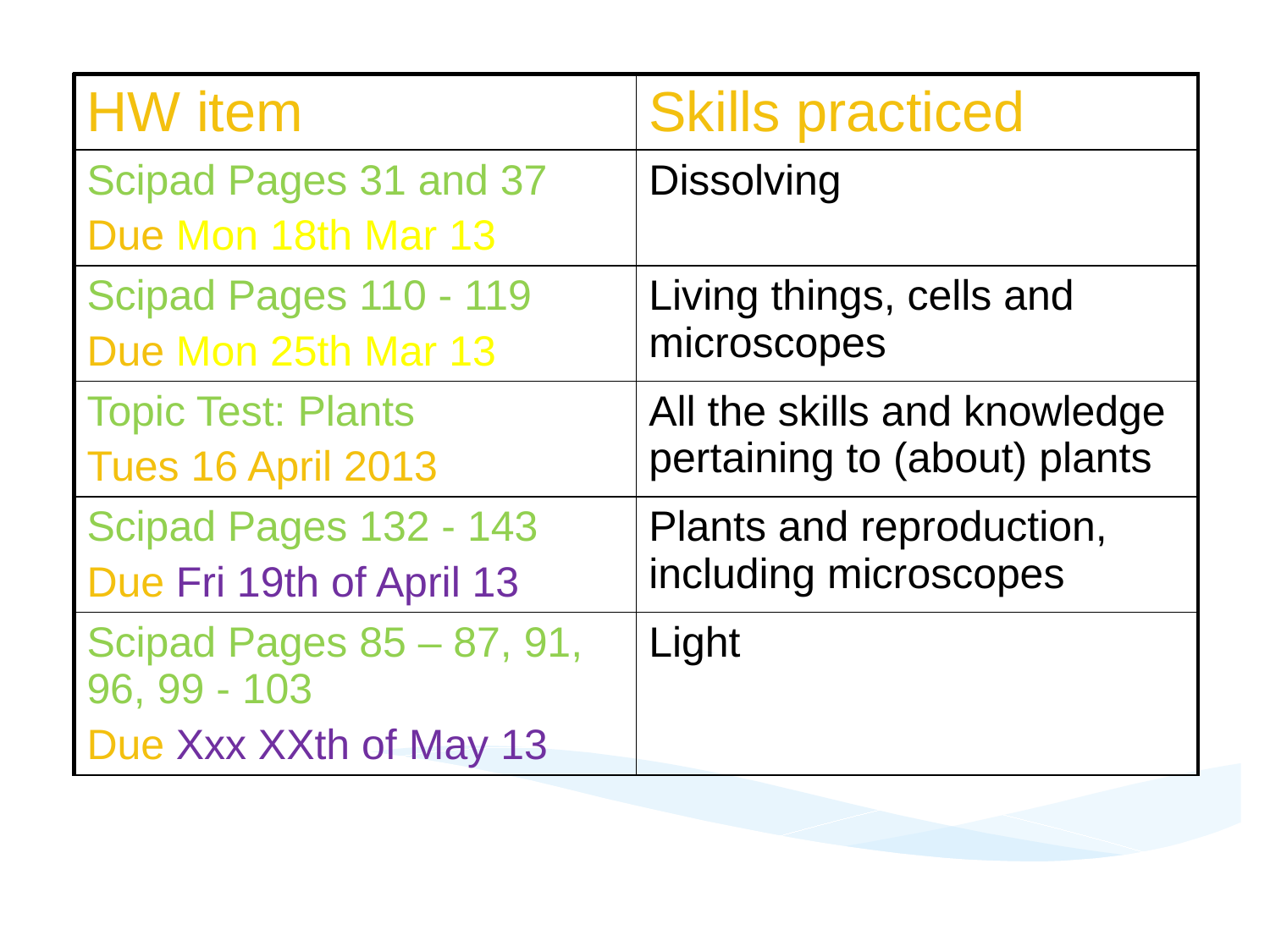

| HW item | Skills practiced |
| --- | --- |
| Scipad Pages 31 and 37 Due Mon 18th Mar 13 | Dissolving |
| Scipad Pages 110 - 119 Due Mon 25th Mar 13 | Living things, cells and microscopes |
| Topic Test: Plants Tues 16 April 2013 | All the skills and knowledge pertaining to (about) plants |
| Scipad Pages 132 - 143 Due Fri 19th of April 13 | Plants and reproduction, including microscopes |
| Scipad Pages 85 – 87, 91, 96, 99 - 103 Due Xxx XXth of May 13 | Light |